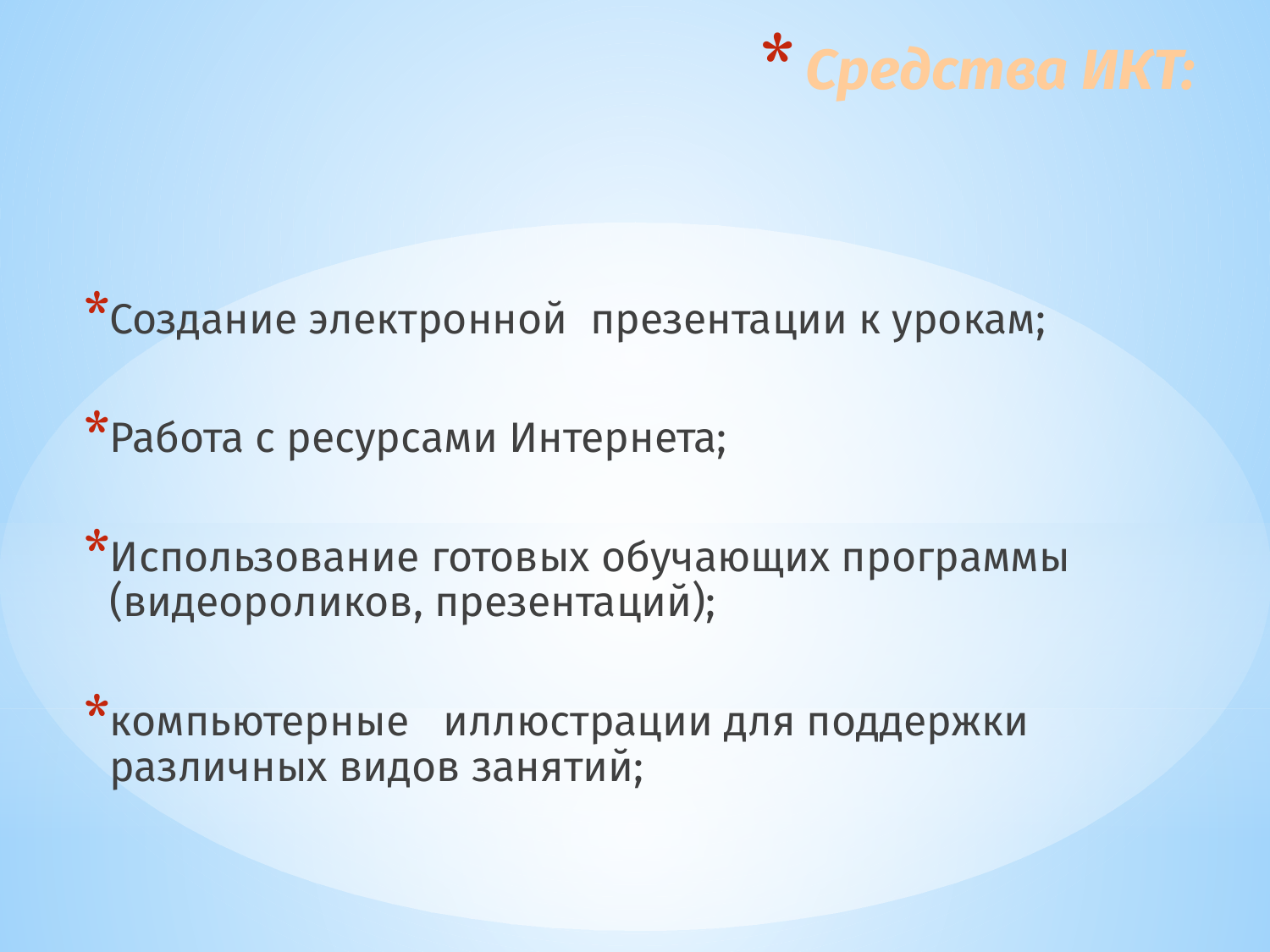

# Средства ИКТ:

Создание электронной  презентации к урокам;

Работа с ресурсами Интернета;

Использование готовых обучающих программы (видеороликов, презентаций);

компьютерные   иллюстрации для поддержки различных видов занятий;